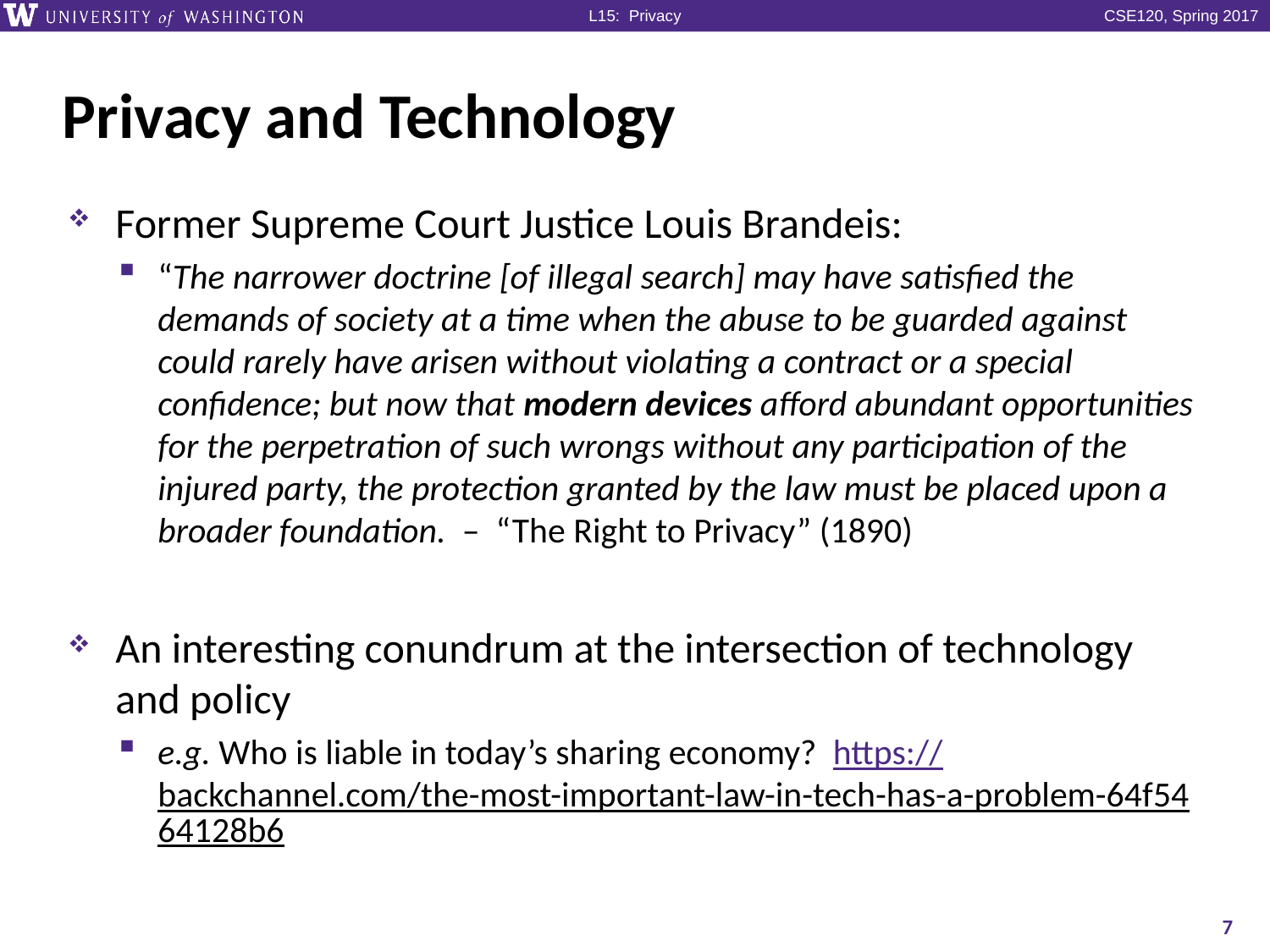

# Privacy and Technology
Former Supreme Court Justice Louis Brandeis:
“The narrower doctrine [of illegal search] may have satisfied the demands of society at a time when the abuse to be guarded against could rarely have arisen without violating a contract or a special confidence; but now that modern devices afford abundant opportunities for the perpetration of such wrongs without any participation of the injured party, the protection granted by the law must be placed upon a broader foundation.  –  “The Right to Privacy” (1890)

An interesting conundrum at the intersection of technology and policy
e.g. Who is liable in today’s sharing economy?  https://backchannel.com/the-most-important-law-in-tech-has-a-problem-64f5464128b6
7